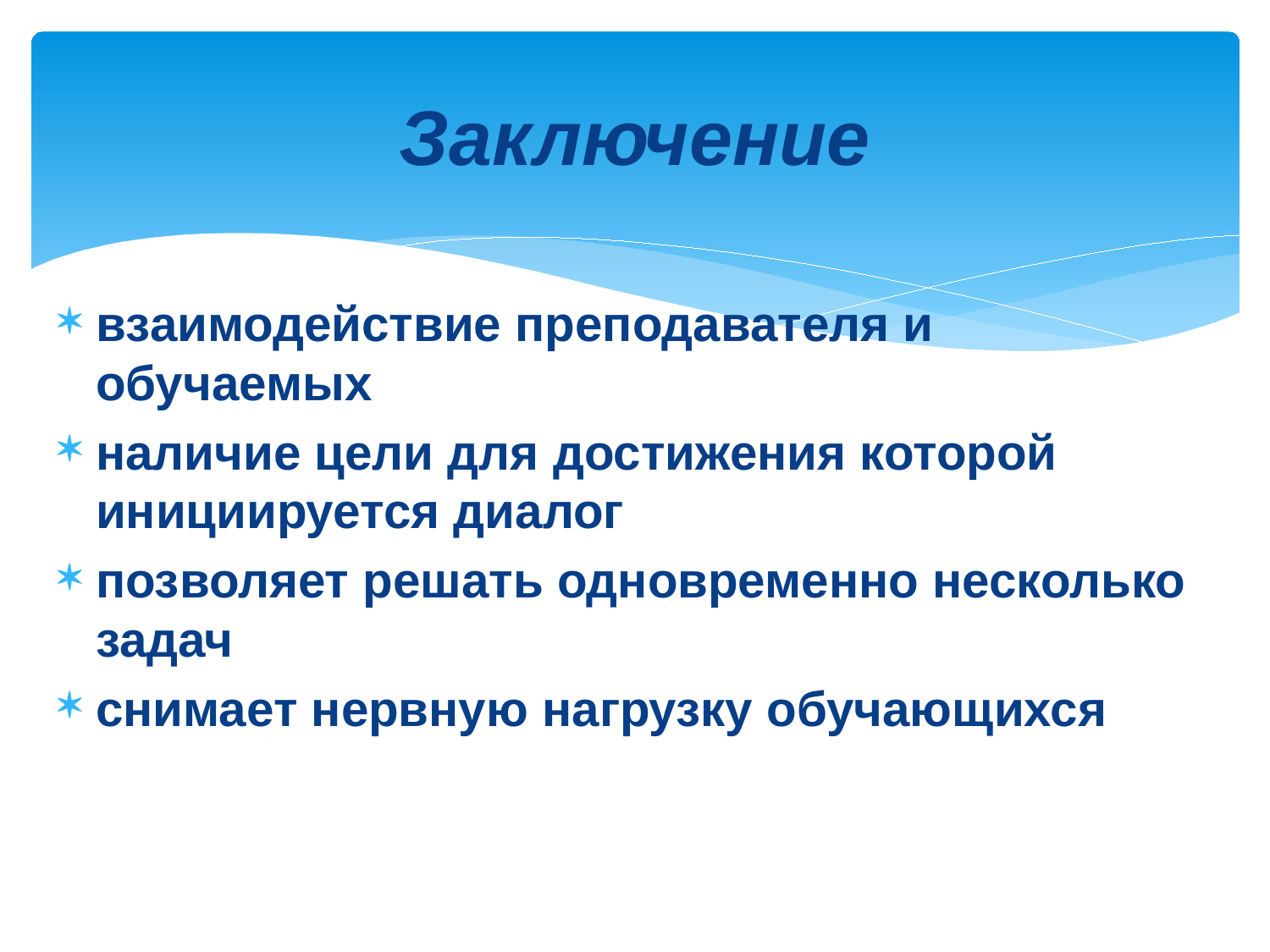

# Заключение
взаимодействие преподавателя и обучаемых
наличие цели для достижения которой инициируется диалог
позволяет решать одновременно несколько задач
снимает нервную нагрузку обучающихся